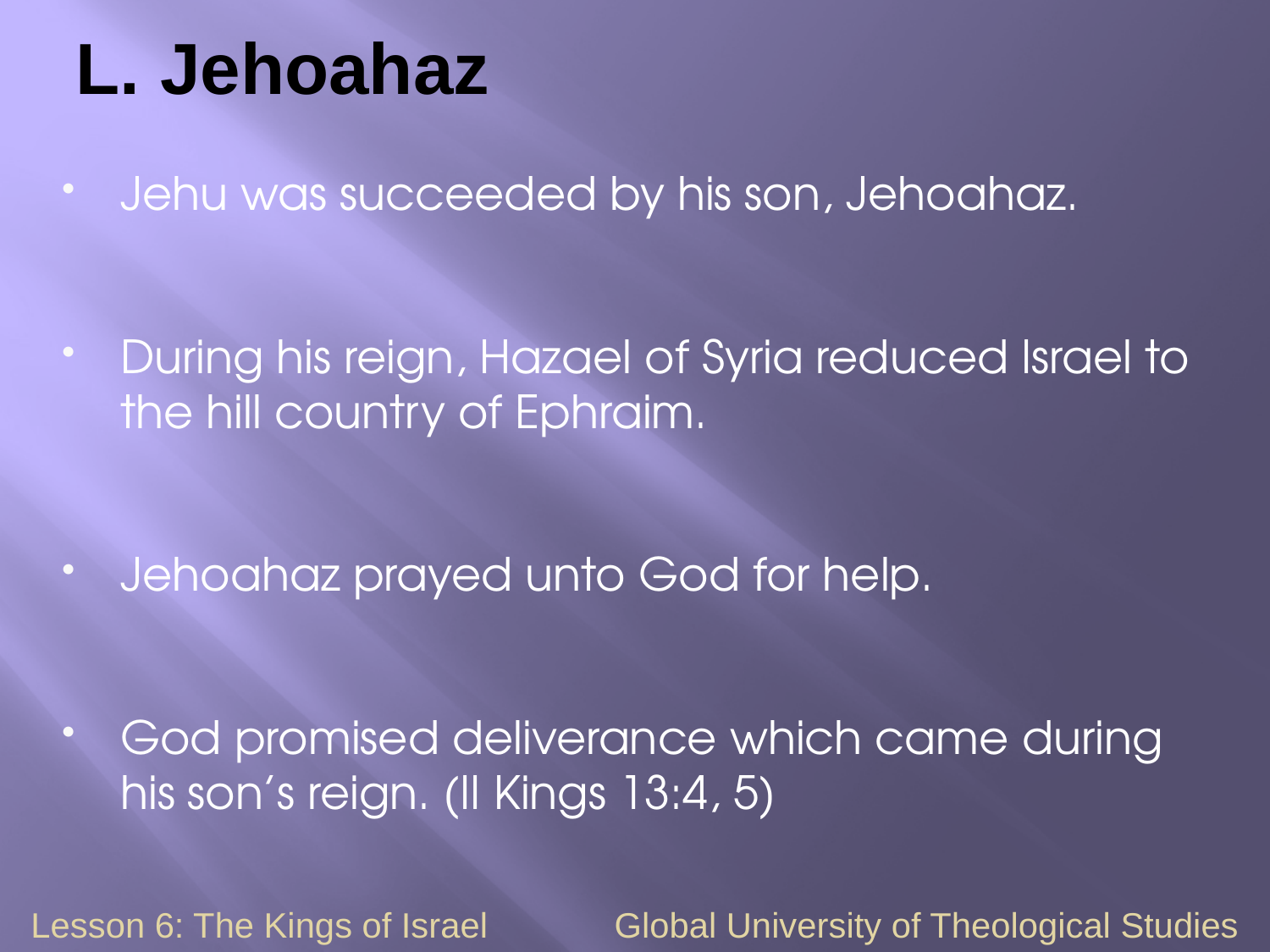

# L. Jehoahaz
Jehu was succeeded by his son, Jehoahaz.

During his reign, Hazael of Syria reduced Israel to the hill country of Ephraim.

Jehoahaz prayed unto God for help.

God promised deliverance which came during his son’s reign. (II Kings 13:4, 5)
Lesson 6: The Kings of Israel             Global University of Theological Studies